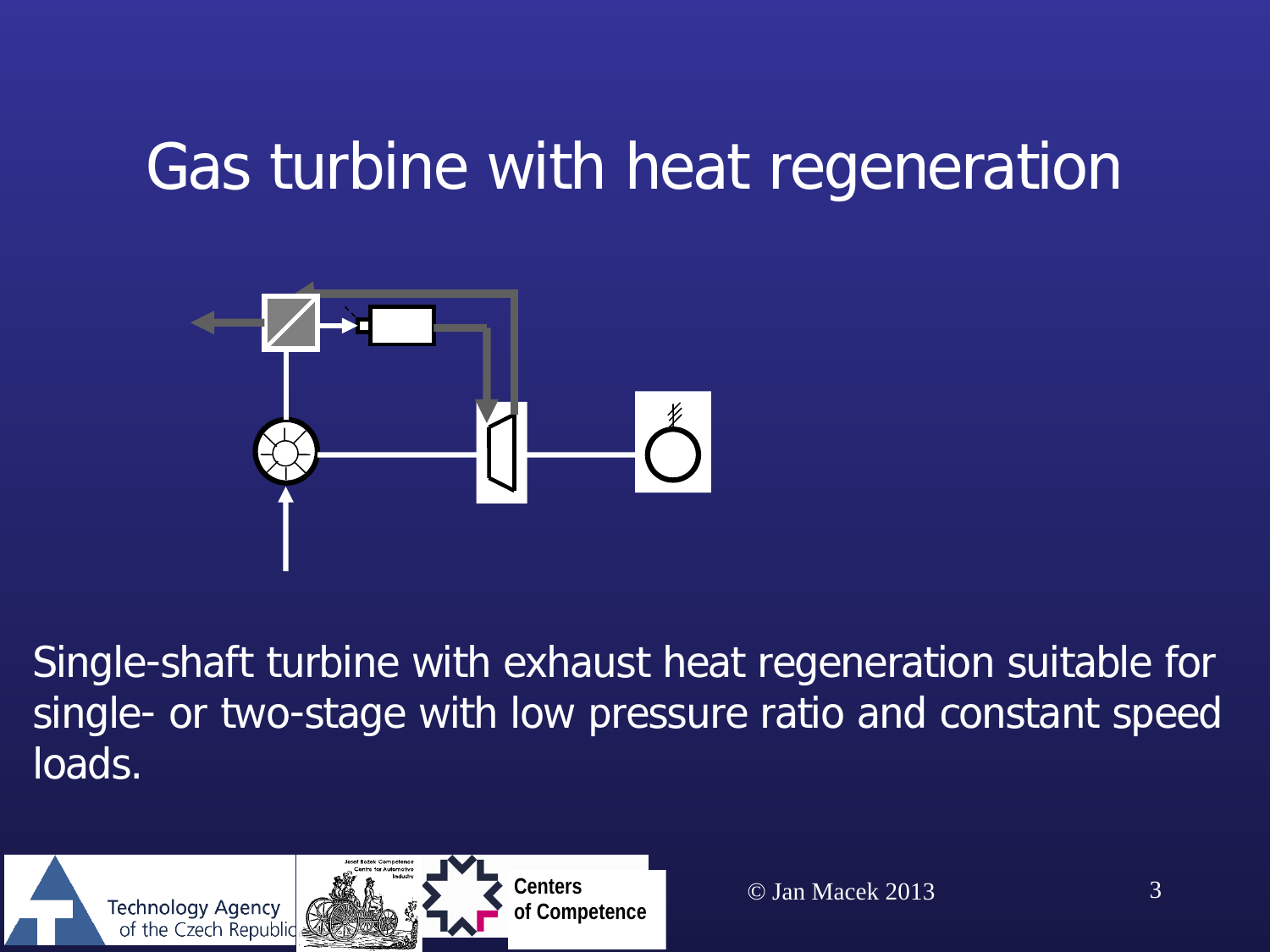

# Gas turbine with heat regeneration

Single-shaft turbine with exhaust heat regeneration suitable for single- or two-stage with low pressure ratio and constant speed loads.
6.3.2015
3
© Jan Macek 2013